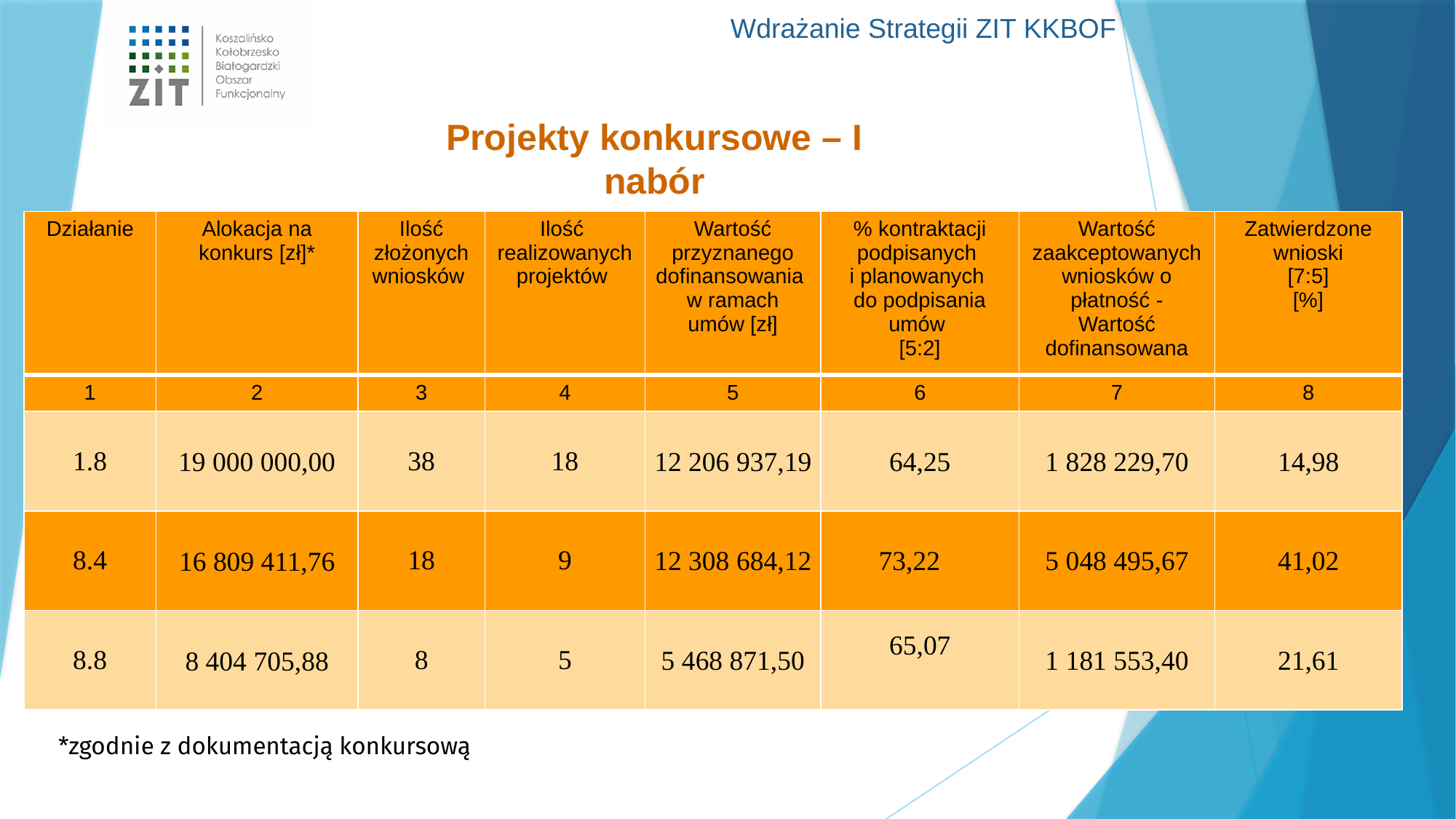

Projekty konkursowe – I nabór
| Działanie | Alokacja na konkurs [zł]\* | Ilość złożonych wniosków | Ilość realizowanych projektów | Wartość przyznanego dofinansowania w ramach umów [zł] | % kontraktacji podpisanych i planowanych do podpisania umów [5:2] | Wartość zaakceptowanych wniosków o płatność - Wartość dofinansowana | Zatwierdzone wnioski [7:5] [%] |
| --- | --- | --- | --- | --- | --- | --- | --- |
| 1 | 2 | 3 | 4 | 5 | 6 | 7 | 8 |
| 1.8 | 19 000 000,00 | 38 | 18 | 12 206 937,19 | 64,25 | 1 828 229,70 | 14,98 |
| 8.4 | 16 809 411,76 | 18 | 9 | 12 308 684,12 | 73,22 | 5 048 495,67 | 41,02 |
| 8.8 | 8 404 705,88 | 8 | 5 | 5 468 871,50 | 65,07 | 1 181 553,40 | 21,61 |
*zgodnie z dokumentacją konkursową